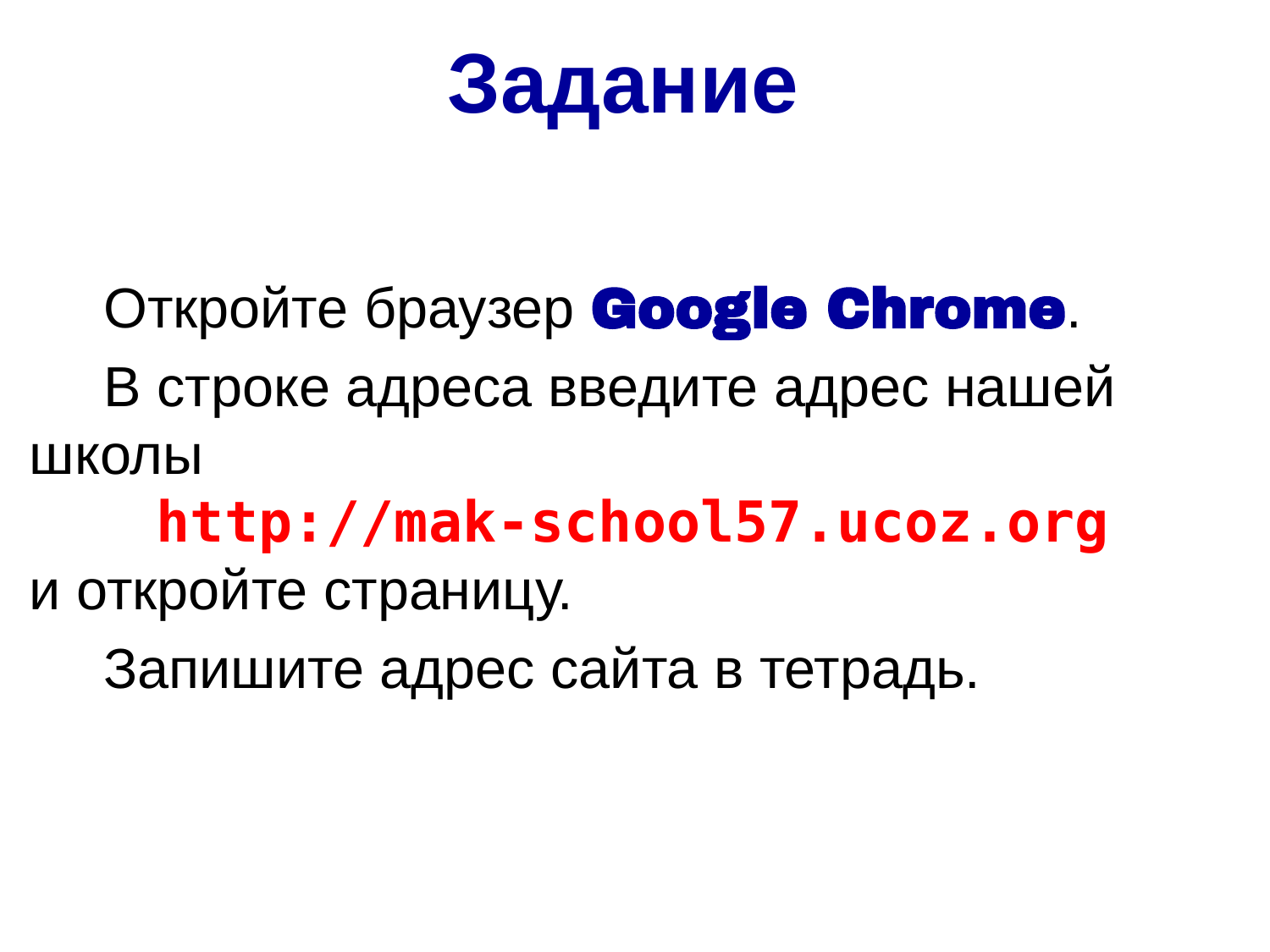

# Задание
Откройте браузер Google Chrome.
В строке адреса введите адрес нашей школы
	http://mak-school57.ucoz.org
и откройте страницу.
Запишите адрес сайта в тетрадь.